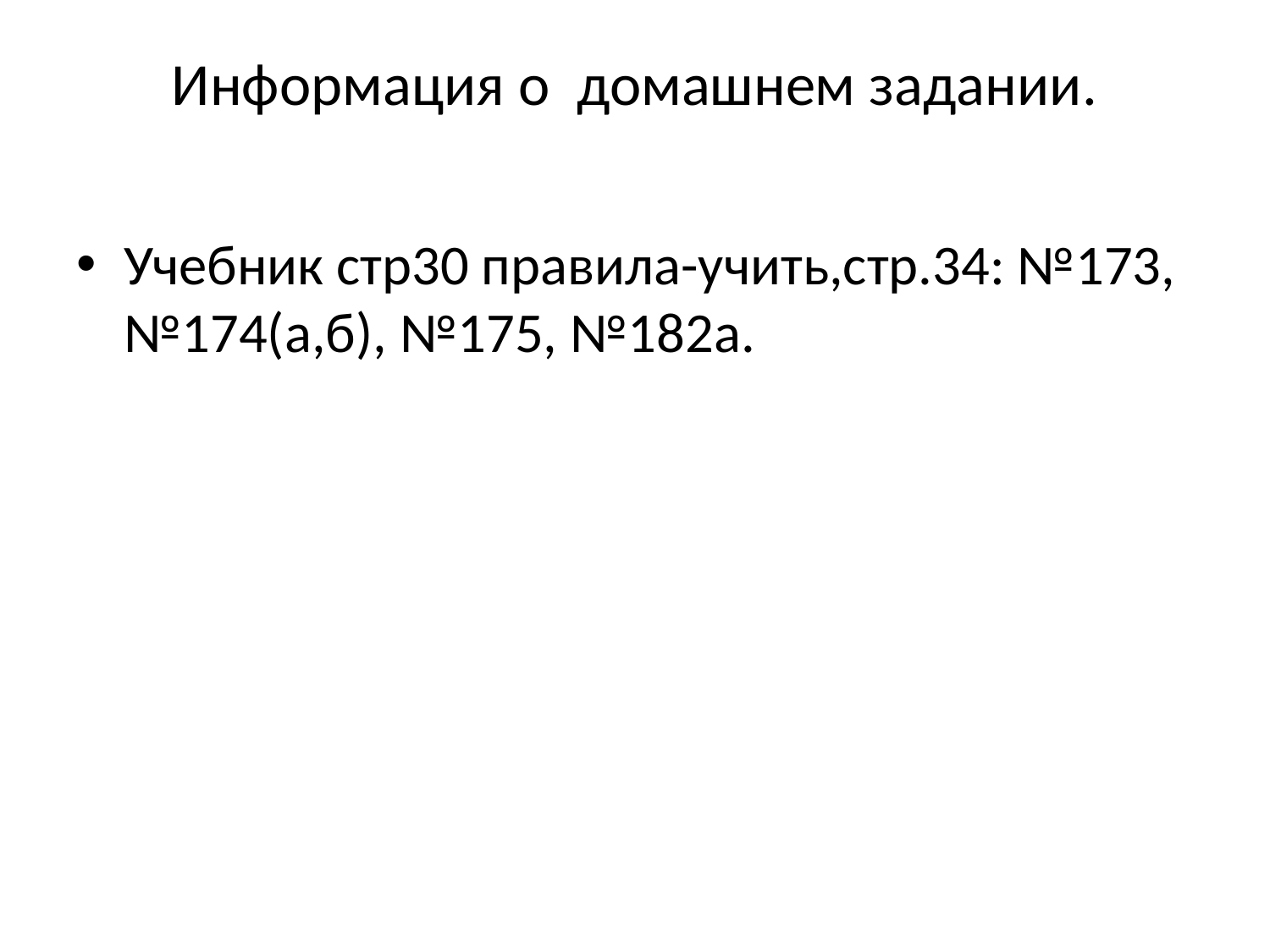

# Информация о  домашнем задании.
Учебник стр30 правила-учить,стр.34: №173, №174(а,б), №175, №182а.